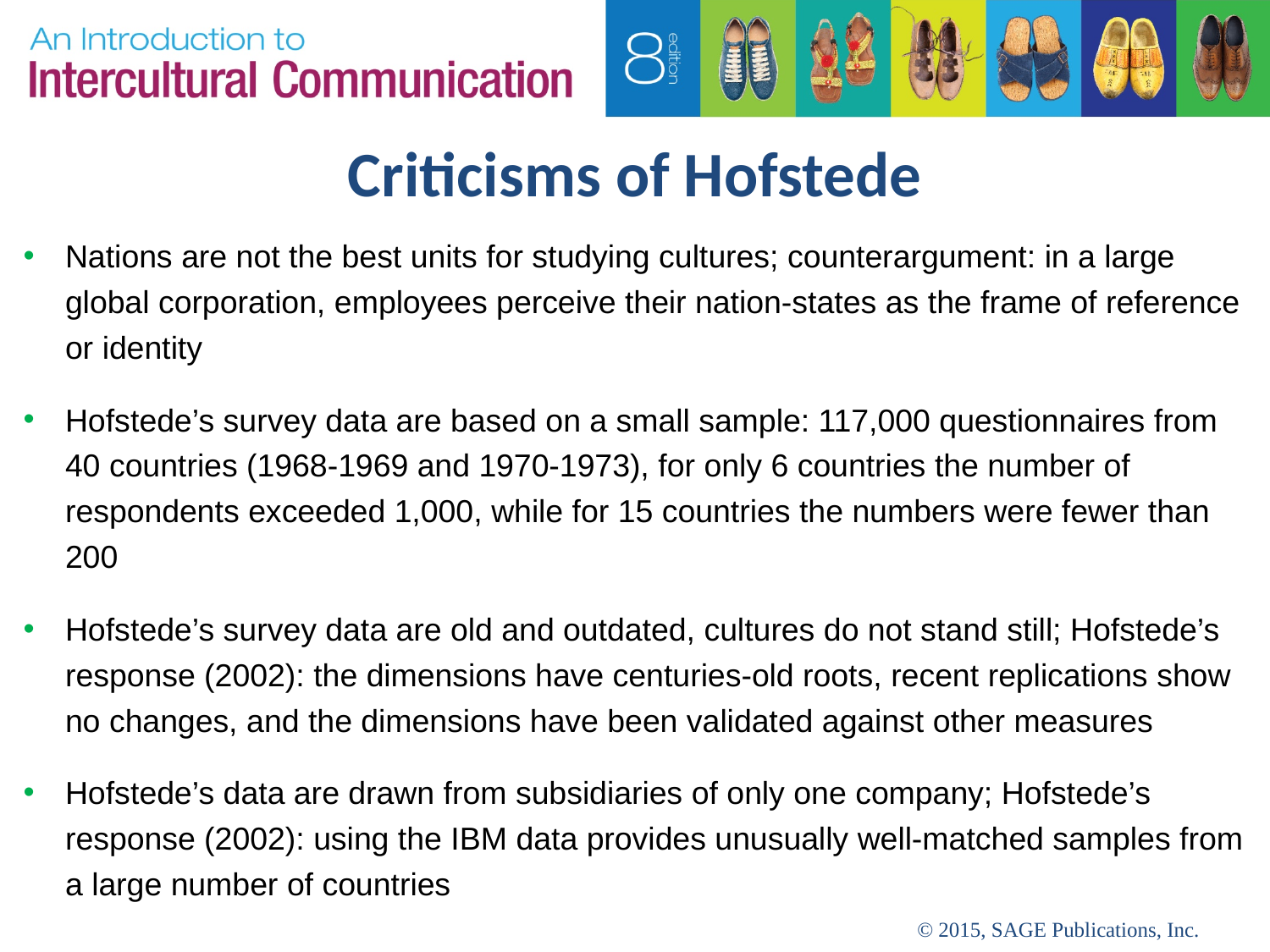

# Criticisms of Hofstede
Nations are not the best units for studying cultures; counterargument: in a large global corporation, employees perceive their nation-states as the frame of reference or identity

Hofstede’s survey data are based on a small sample: 117,000 questionnaires from 40 countries (1968-1969 and 1970-1973), for only 6 countries the number of respondents exceeded 1,000, while for 15 countries the numbers were fewer than 200

Hofstede’s survey data are old and outdated, cultures do not stand still; Hofstede’s response (2002): the dimensions have centuries-old roots, recent replications show no changes, and the dimensions have been validated against other measures

Hofstede’s data are drawn from subsidiaries of only one company; Hofstede’s response (2002): using the IBM data provides unusually well-matched samples from a large number of countries
© 2015, SAGE Publications, Inc.